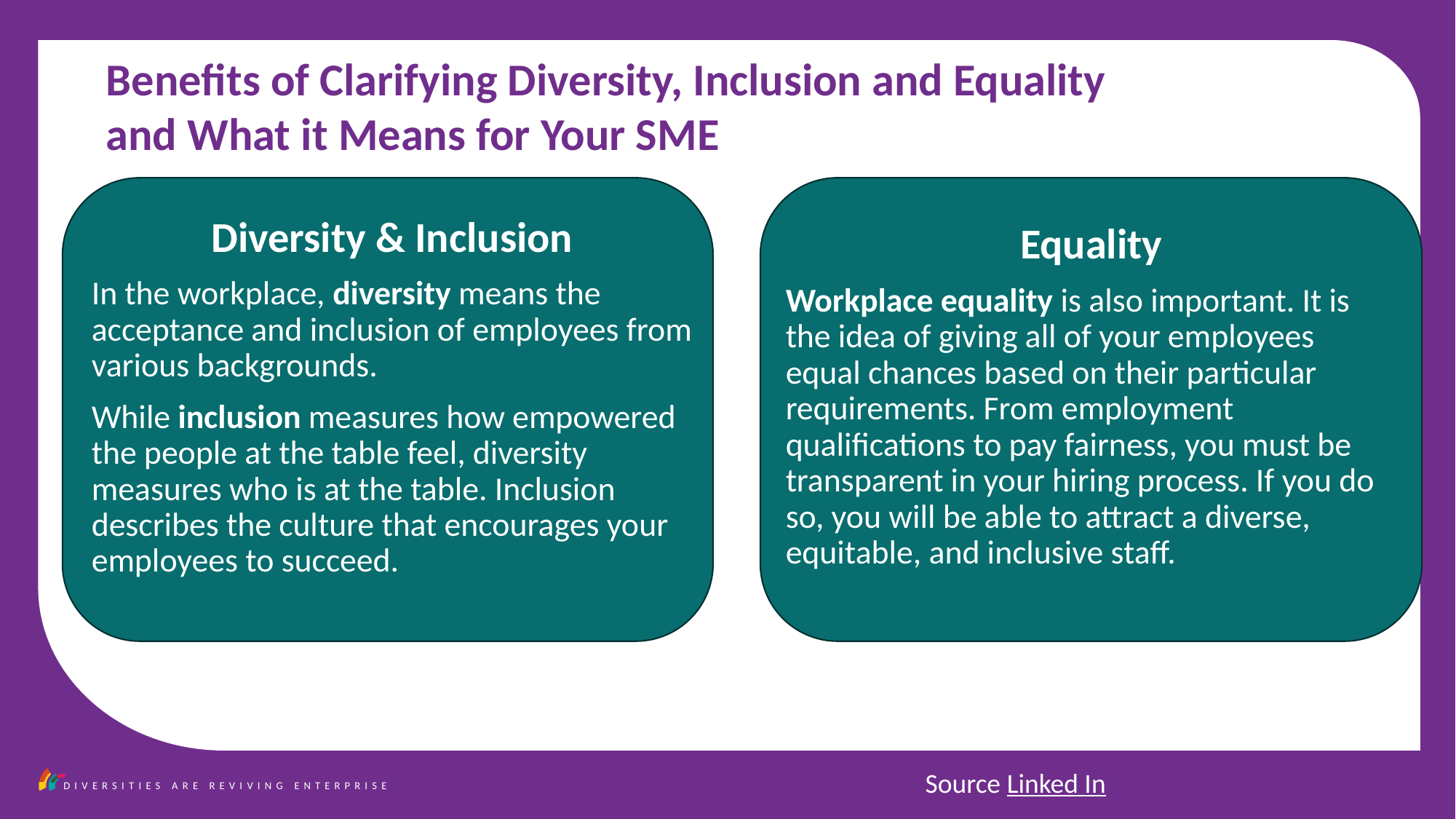

Benefits of Clarifying Diversity, Inclusion and Equality
and What it Means for Your SME

Diversity & Inclusion
In the workplace, diversity means the acceptance and inclusion of employees from various backgrounds.
While inclusion measures how empowered the people at the table feel, diversity measures who is at the table. Inclusion describes the culture that encourages your employees to succeed.

Equality
Workplace equality is also important. It is the idea of giving all of your employees equal chances based on their particular requirements. From employment qualifications to pay fairness, you must be transparent in your hiring process. If you do so, you will be able to attract a diverse, equitable, and inclusive staff.

Source Linked In